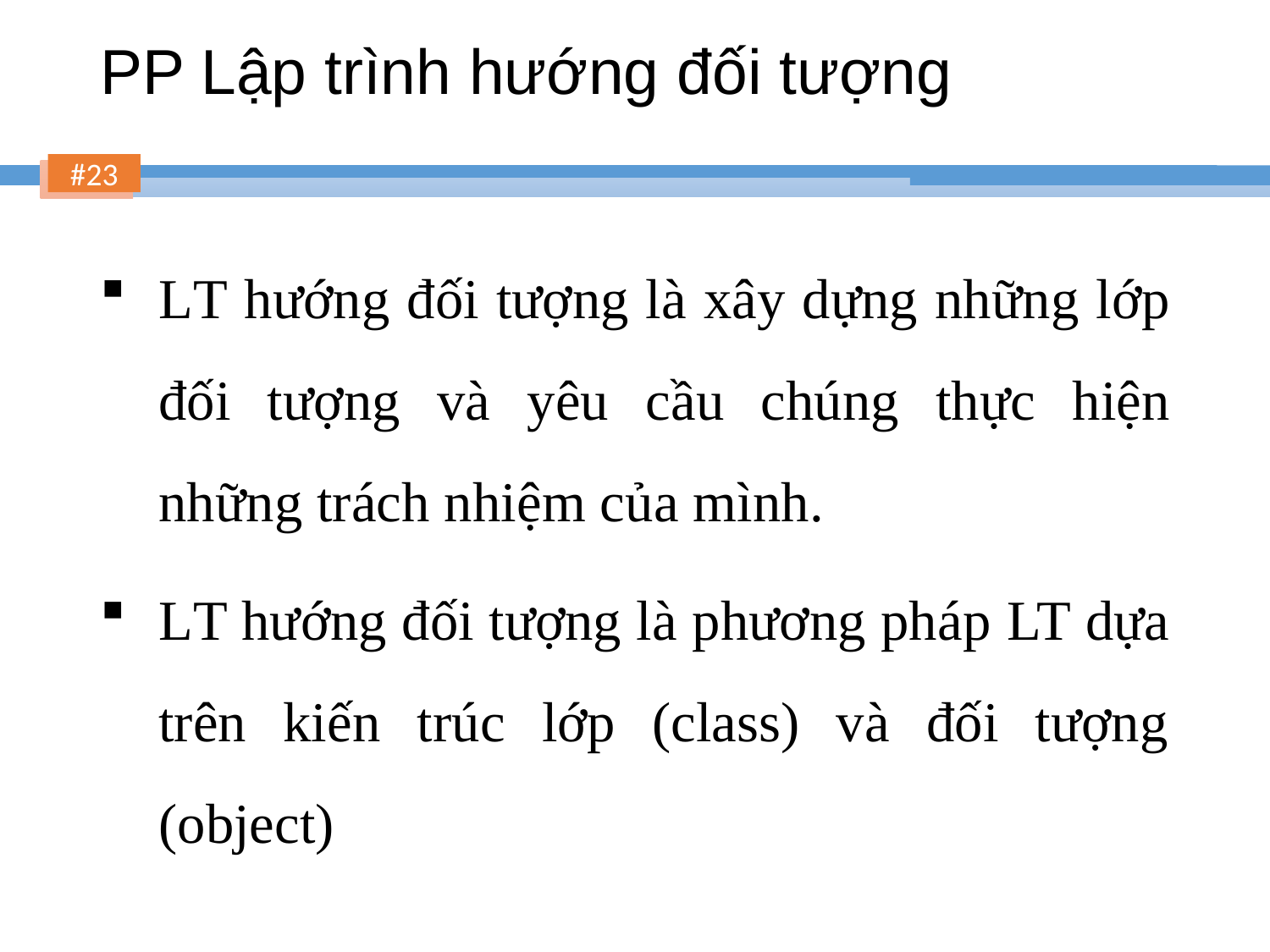

# PP Lập trình hướng đối tượng
LT hướng đối tượng là xây dựng những lớp đối tượng và yêu cầu chúng thực hiện những trách nhiệm của mình.
LT hướng đối tượng là phương pháp LT dựa trên kiến trúc lớp (class) và đối tượng (object)

23